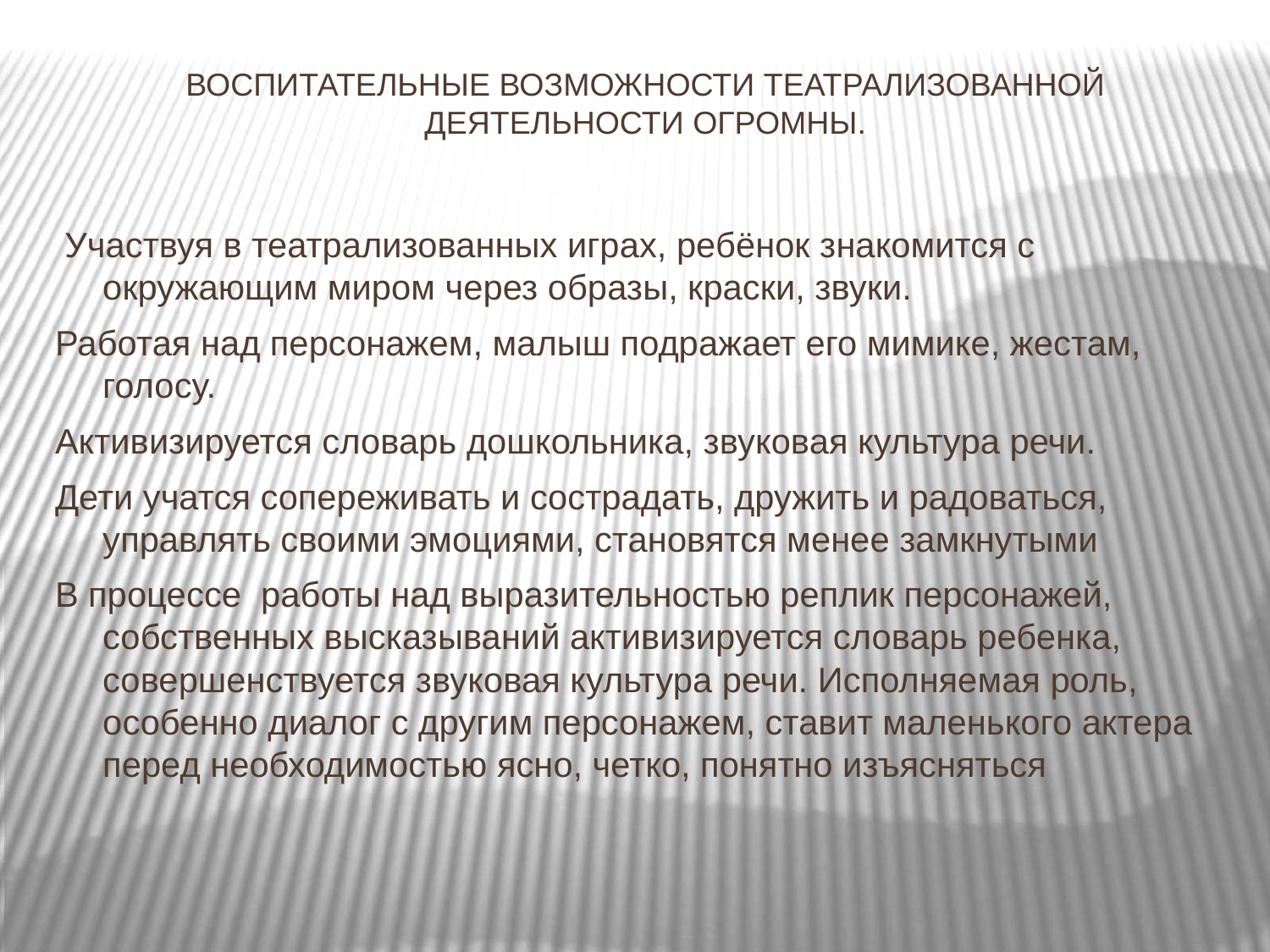

# Воспитательные возможности театрализованной деятельности огромны.
 Участвуя в театрализованных играх, ребёнок знакомится с окружающим миром через образы, краски, звуки.
Работая над персонажем, малыш подражает его мимике, жестам, голосу.
Активизируется словарь дошкольника, звуковая культура речи.
Дети учатся сопереживать и сострадать, дружить и радоваться, управлять своими эмоциями, становятся менее замкнутыми
В процессе  работы над выразительностью реплик персонажей, собственных высказываний активизируется словарь ребенка, совершенствуется звуковая культура речи. Исполняемая роль, особенно диалог с другим персонажем, ставит маленького актера перед необходимостью ясно, четко, понятно изъясняться